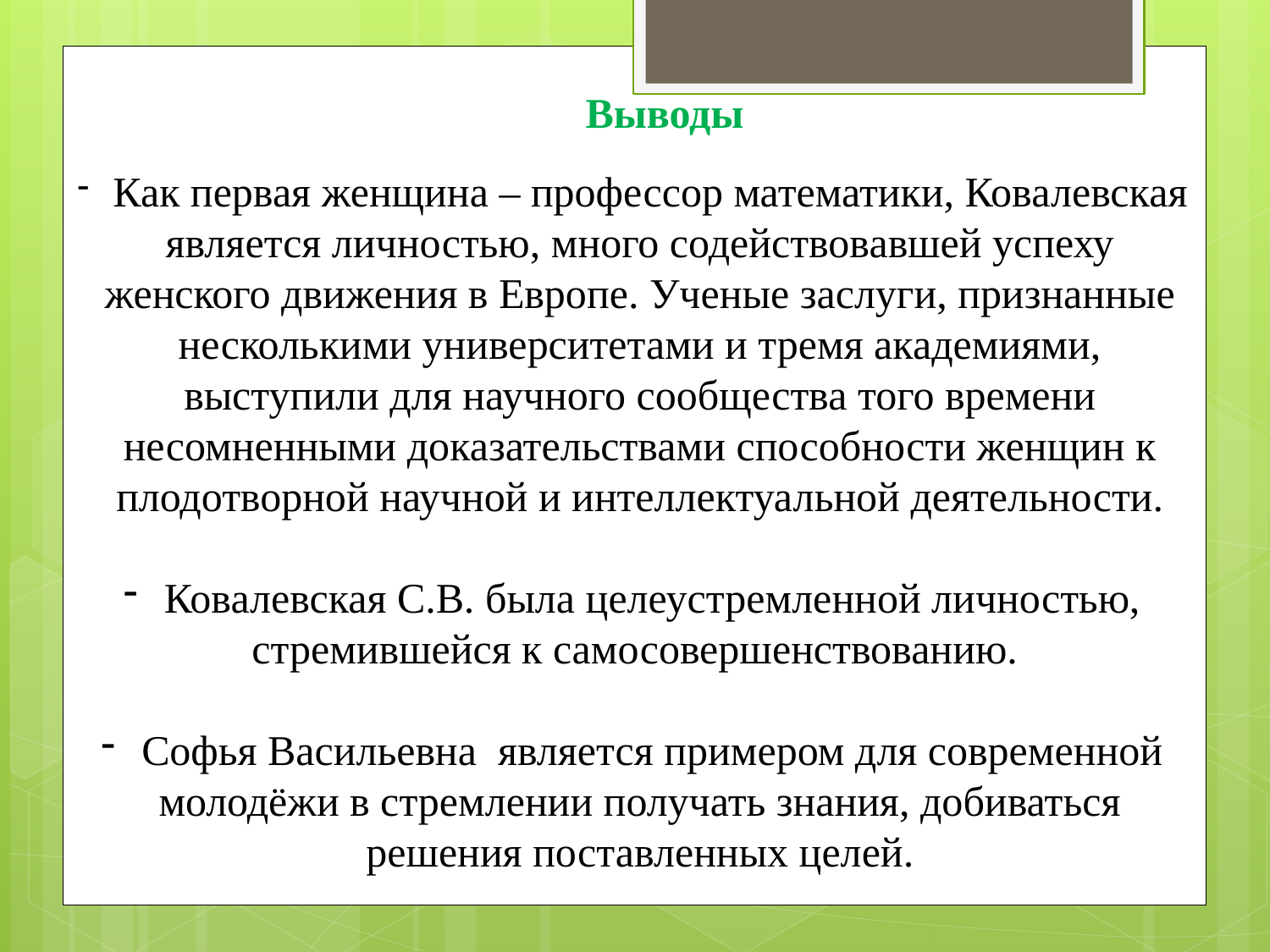

Выводы
 Как первая женщина – профессор математики, Ковалевская является личностью, много содействовавшей успеху женского движения в Европе. Ученые заслуги, признанные несколькими университетами и тремя академиями, выступили для научного сообщества того времени несомненными доказательствами способности женщин к плодотворной научной и интеллектуальной деятельности.

 Ковалевская С.В. была целеустремленной личностью, стремившейся к самосовершенствованию.

 Софья Васильевна  является примером для современной молодёжи в стремлении получать знания, добиваться решения поставленных целей.